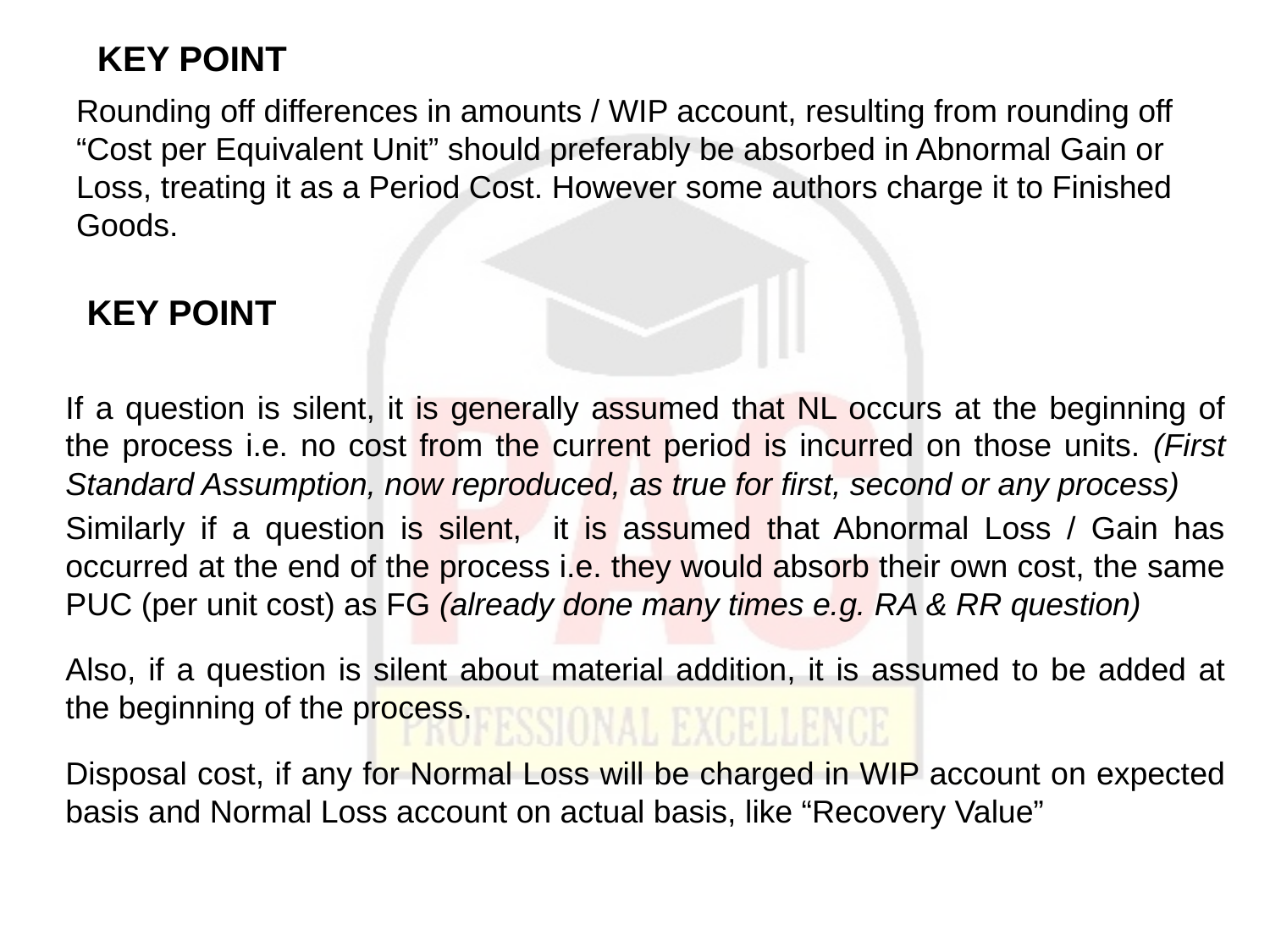

# KEY POINT
Rounding off differences in amounts / WIP account, resulting from rounding off “Cost per Equivalent Unit” should preferably be absorbed in Abnormal Gain or Loss, treating it as a Period Cost. However some authors charge it to Finished Goods.

KEY POINT
If a question is silent, it is generally assumed that NL occurs at the beginning of the process i.e. no cost from the current period is incurred on those units. (First Standard Assumption, now reproduced, as true for first, second or any process)
Similarly if a question is silent,  it is assumed that Abnormal Loss / Gain has occurred at the end of the process i.e. they would absorb their own cost, the same PUC (per unit cost) as FG (already done many times e.g. RA & RR question)
Also, if a question is silent about material addition, it is assumed to be added at the beginning of the process.
Disposal cost, if any for Normal Loss will be charged in WIP account on expected basis and Normal Loss account on actual basis, like “Recovery Value”